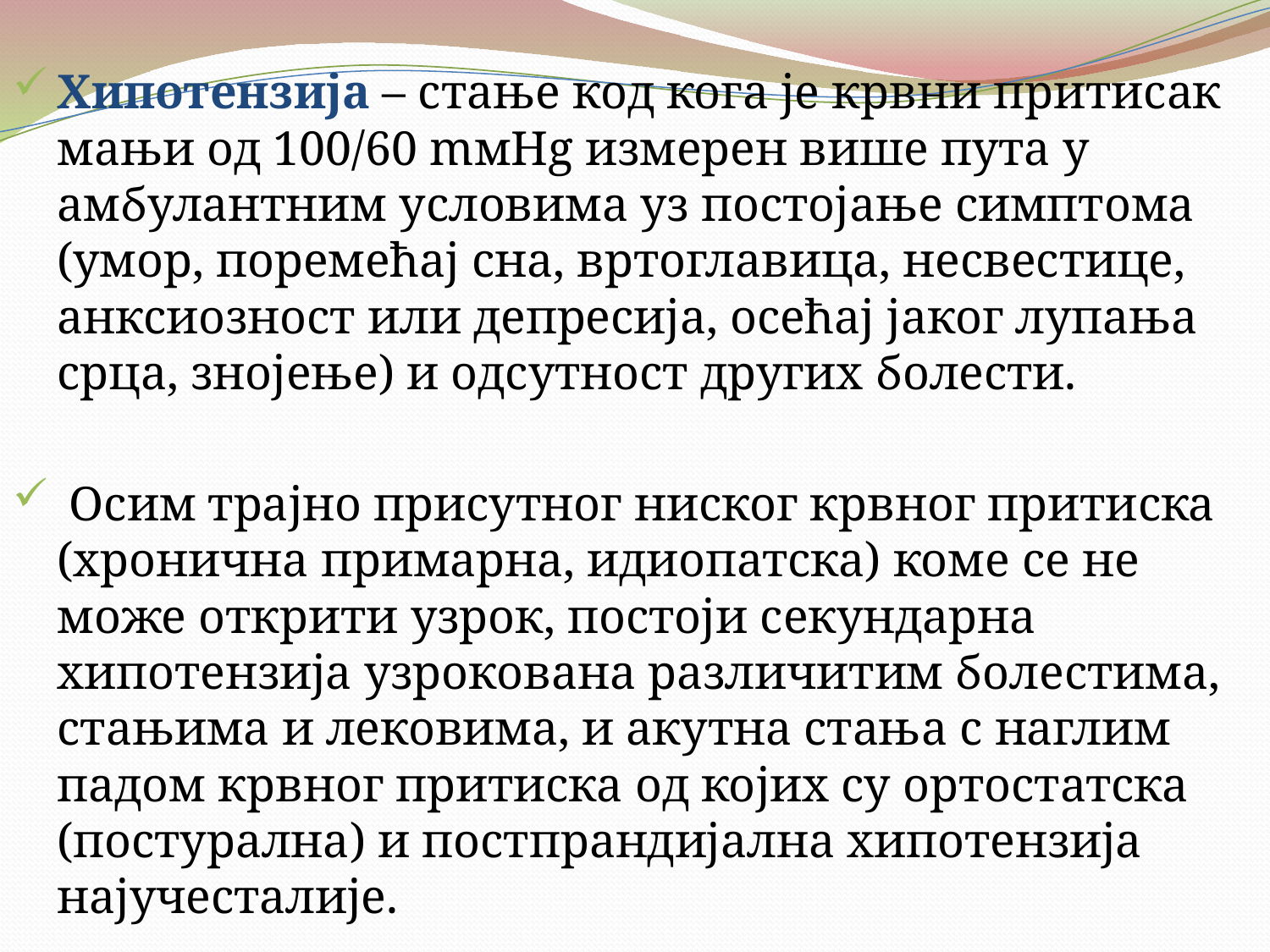

Хипотензија – стање код кога је крвни притисак мањи од 100/60 mмHg измерен више пута у амбулантним условима уз постојање симптома (умор, поремећај сна, вртоглавица, несвестице, анксиозност или депресија, осећај јаког лупања срца, знојење) и одсутност других болести.

 Осим трајно присутног ниског крвног притиска (хронична примарна, идиопатска) коме се не може открити узрок, постоји секундарна хипотензија узрокована различитим болестима, стањима и лековима, и акутна стања с наглим падом крвног притиска од којих су ортостатска (постурална) и постпрандијална хипотензија најучесталије.